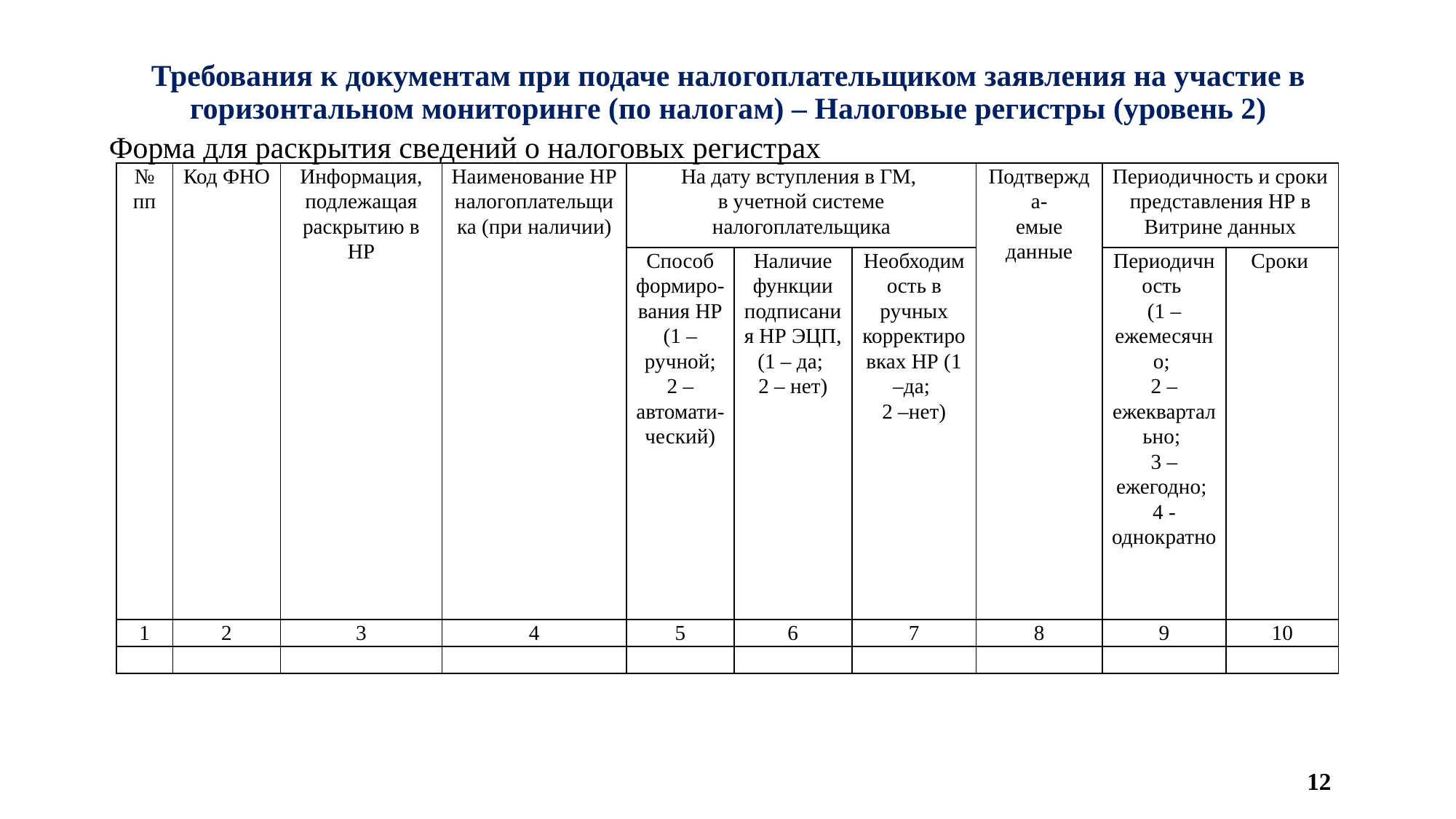

# Требования к документам при подаче налогоплательщиком заявления на участие в горизонтальном мониторинге (по налогам) – Налоговые регистры (уровень 2)
Форма для раскрытия сведений о налоговых регистрах

| № пп | Код ФНО | Информация, подлежащая раскрытию в НР | Наименование НР налогоплательщика (при наличии) | На дату вступления в ГМ, в учетной системе налогоплательщика |  |  | Подтвержда- емые данные | Периодичность и сроки представления НР в Витрине данных |  |
| --- | --- | --- | --- | --- | --- | --- | --- | --- | --- |
|  |  |  |  | Способ формиро- вания НР (1 – ручной; 2 – автомати-ческий) | Наличие функции подписания НР ЭЦП, (1 – да; 2 – нет) | Необходимость в ручных корректировках НР (1 –да; 2 –нет) |  | Периодичность (1 – ежемесячно; 2 – ежеквартально; 3 – ежегодно; 4 - однократно | Сроки |
| 1 | 2 | 3 | 4 | 5 | 6 | 7 | 8 | 9 | 10 |
|  |  |  |  |  |  |  |  |  |  |
12